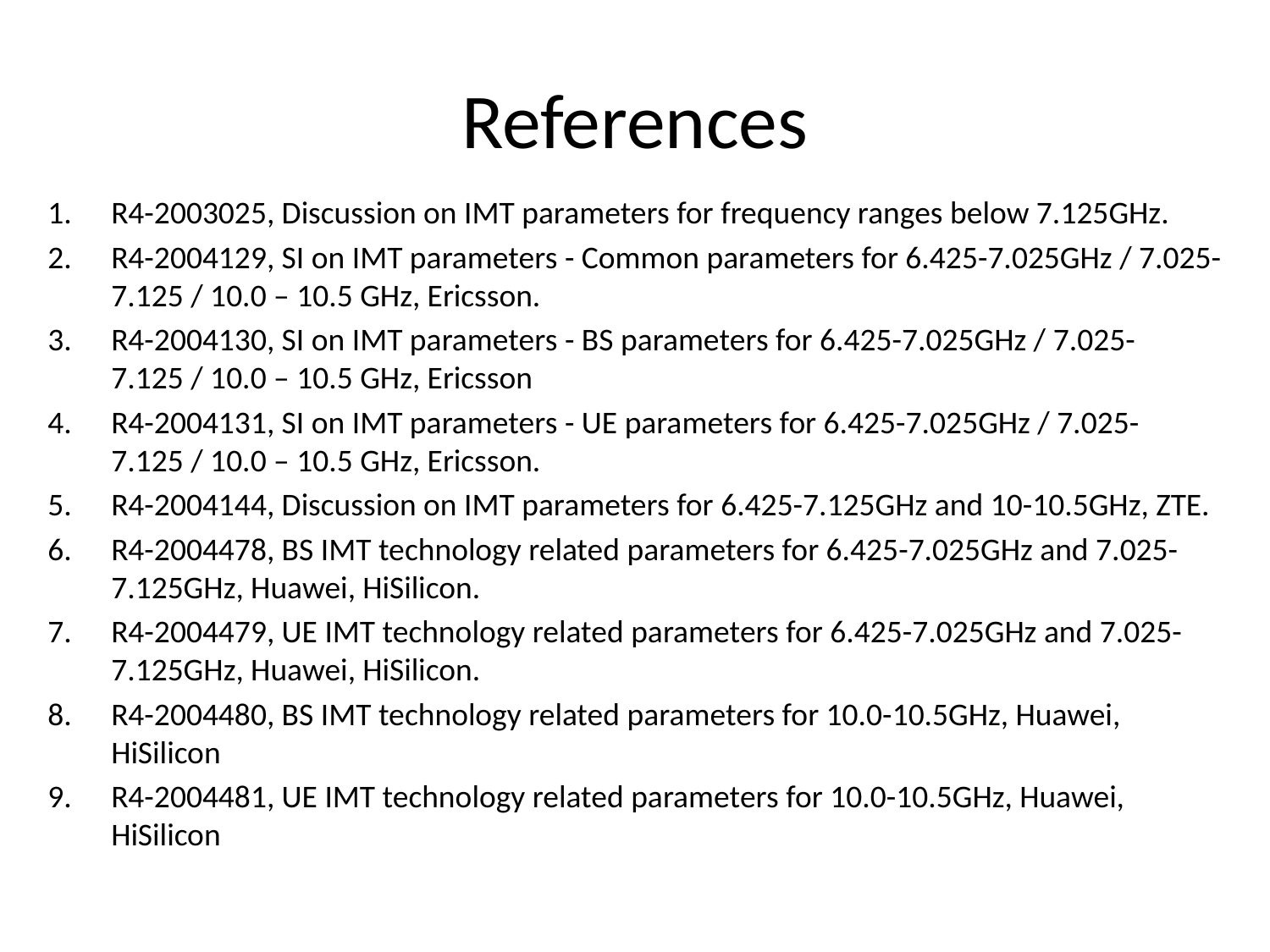

# References
R4-2003025, Discussion on IMT parameters for frequency ranges below 7.125GHz.
R4-2004129, SI on IMT parameters - Common parameters for 6.425-7.025GHz / 7.025-7.125 / 10.0 – 10.5 GHz, Ericsson.
R4-2004130, SI on IMT parameters - BS parameters for 6.425-7.025GHz / 7.025-7.125 / 10.0 – 10.5 GHz, Ericsson
R4-2004131, SI on IMT parameters - UE parameters for 6.425-7.025GHz / 7.025-7.125 / 10.0 – 10.5 GHz, Ericsson.
R4-2004144, Discussion on IMT parameters for 6.425-7.125GHz and 10-10.5GHz, ZTE.
R4-2004478, BS IMT technology related parameters for 6.425-7.025GHz and 7.025-7.125GHz, Huawei, HiSilicon.
R4-2004479, UE IMT technology related parameters for 6.425-7.025GHz and 7.025-7.125GHz, Huawei, HiSilicon.
R4-2004480, BS IMT technology related parameters for 10.0-10.5GHz, Huawei, HiSilicon
R4-2004481, UE IMT technology related parameters for 10.0-10.5GHz, Huawei, HiSilicon